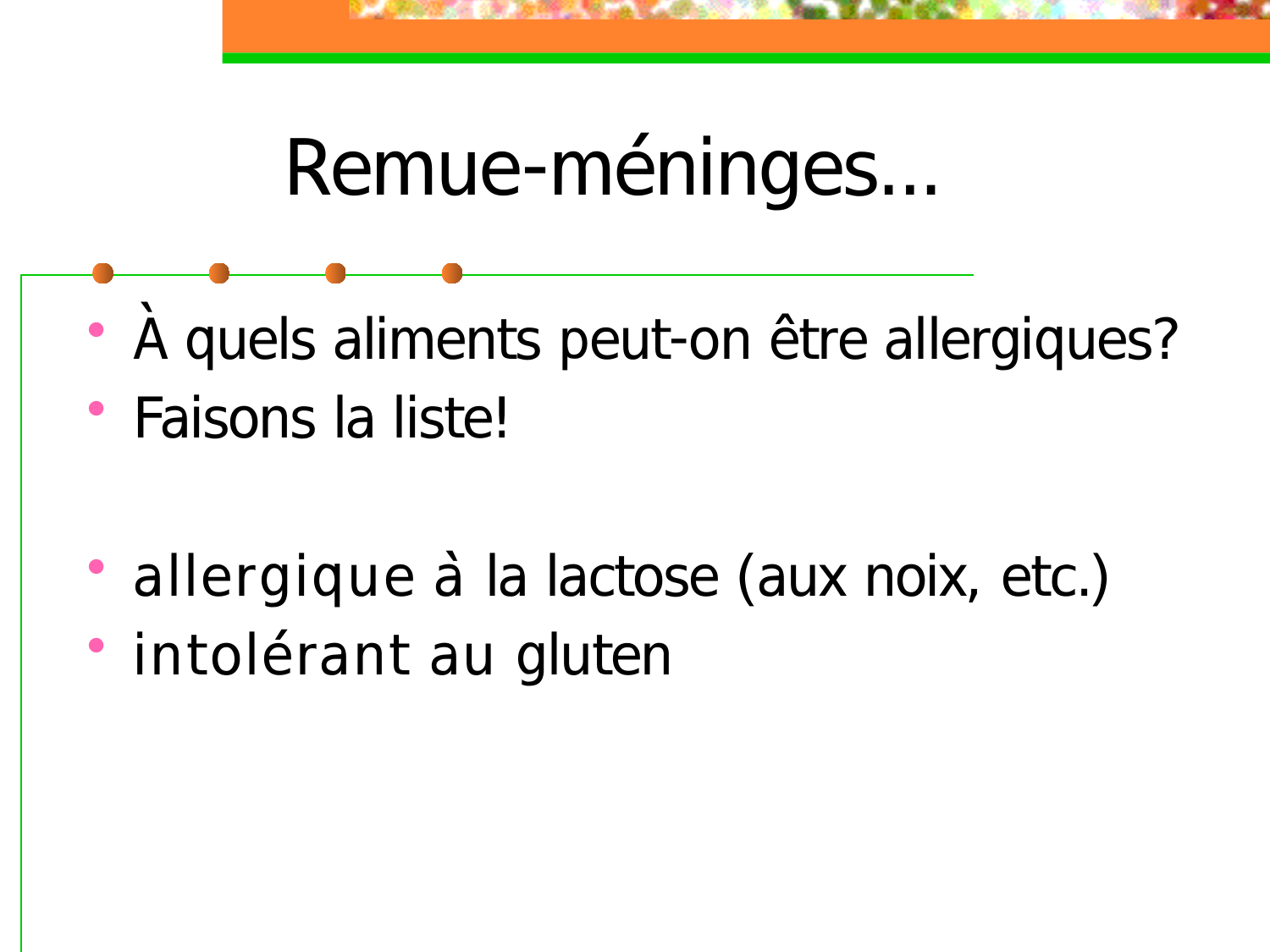

# Remue-méninges…
À quels aliments peut-on être allergiques?
Faisons la liste!

allergique à la lactose (aux noix, etc.)
intolérant au gluten